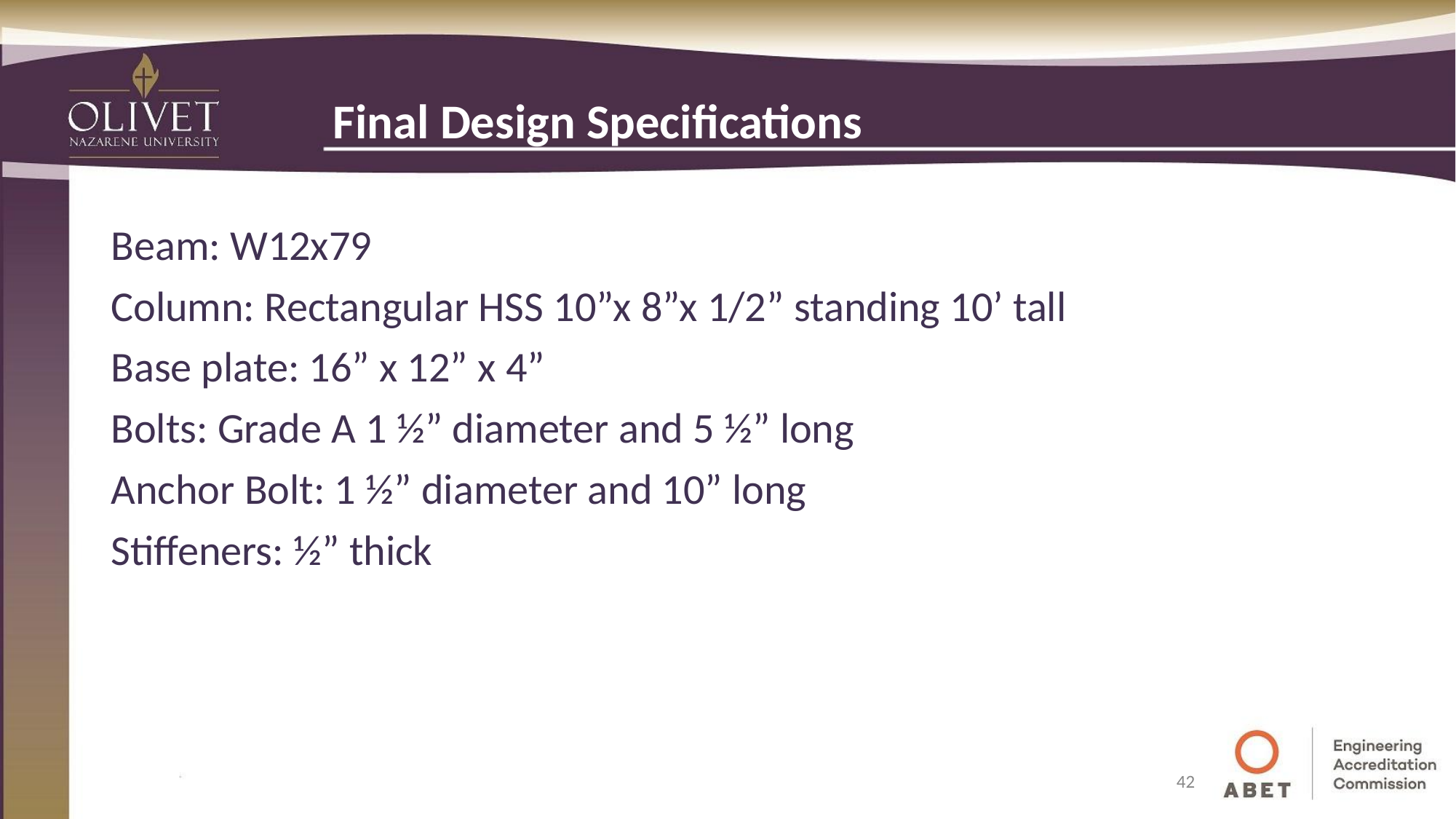

# Final Design Specifications
Beam: W12x79
Column: Rectangular HSS 10”x 8”x 1/2” standing 10’ tall
Base plate: 16” x 12” x 4”
Bolts: Grade A 1 ½” diameter and 5 ½” long
Anchor Bolt: 1 ½” diameter and 10” long
Stiffeners: ½” thick
42